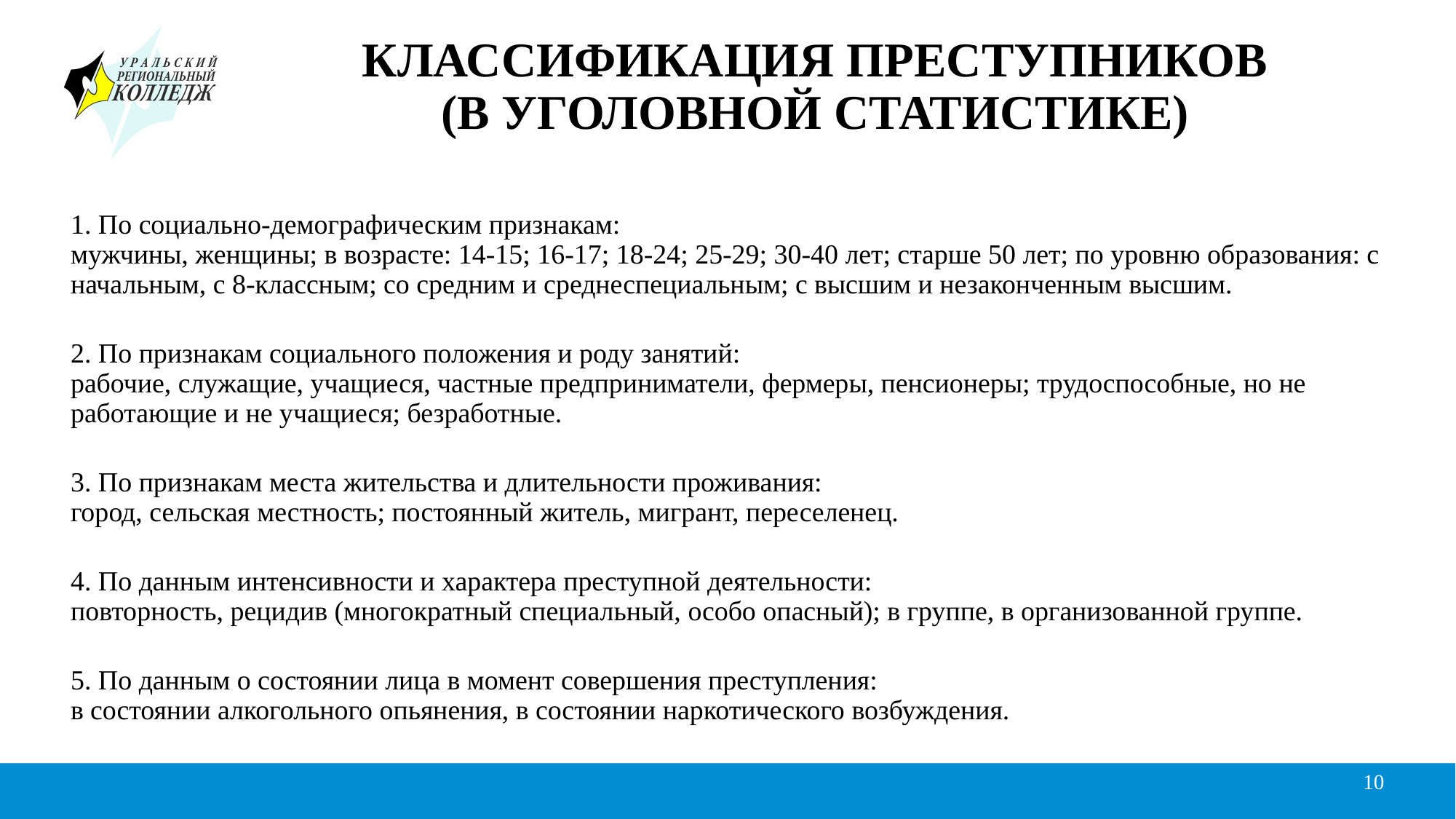

# КЛАССИФИКАЦИЯ ПРЕСТУПНИКОВ (В УГОЛОВНОЙ СТАТИСТИКЕ)
1. По социально-демографическим признакам:
мужчины, женщины; в возрасте: 14-15; 16-17; 18-24; 25-29; 30-40 лет; старше 50 лет; по уровню образования: с начальным, с 8-классным; со средним и среднеспециальным; с высшим и незаконченным высшим.
2. По признакам социального положения и роду занятий:
рабочие, служащие, учащиеся, частные предприниматели, фермеры, пенсионеры; трудоспособные, но не работающие и не учащиеся; безработные.
3. По признакам места жительства и длительности проживания:
город, сельская местность; постоянный житель, мигрант, переселенец.
4. По данным интенсивности и характера преступной деятельности:
повторность, рецидив (многократный специальный, особо опасный); в группе, в организованной группе.
5. По данным о состоянии лица в момент совершения преступления:
в состоянии алкогольного опьянения, в состоянии наркотического возбуждения.
10